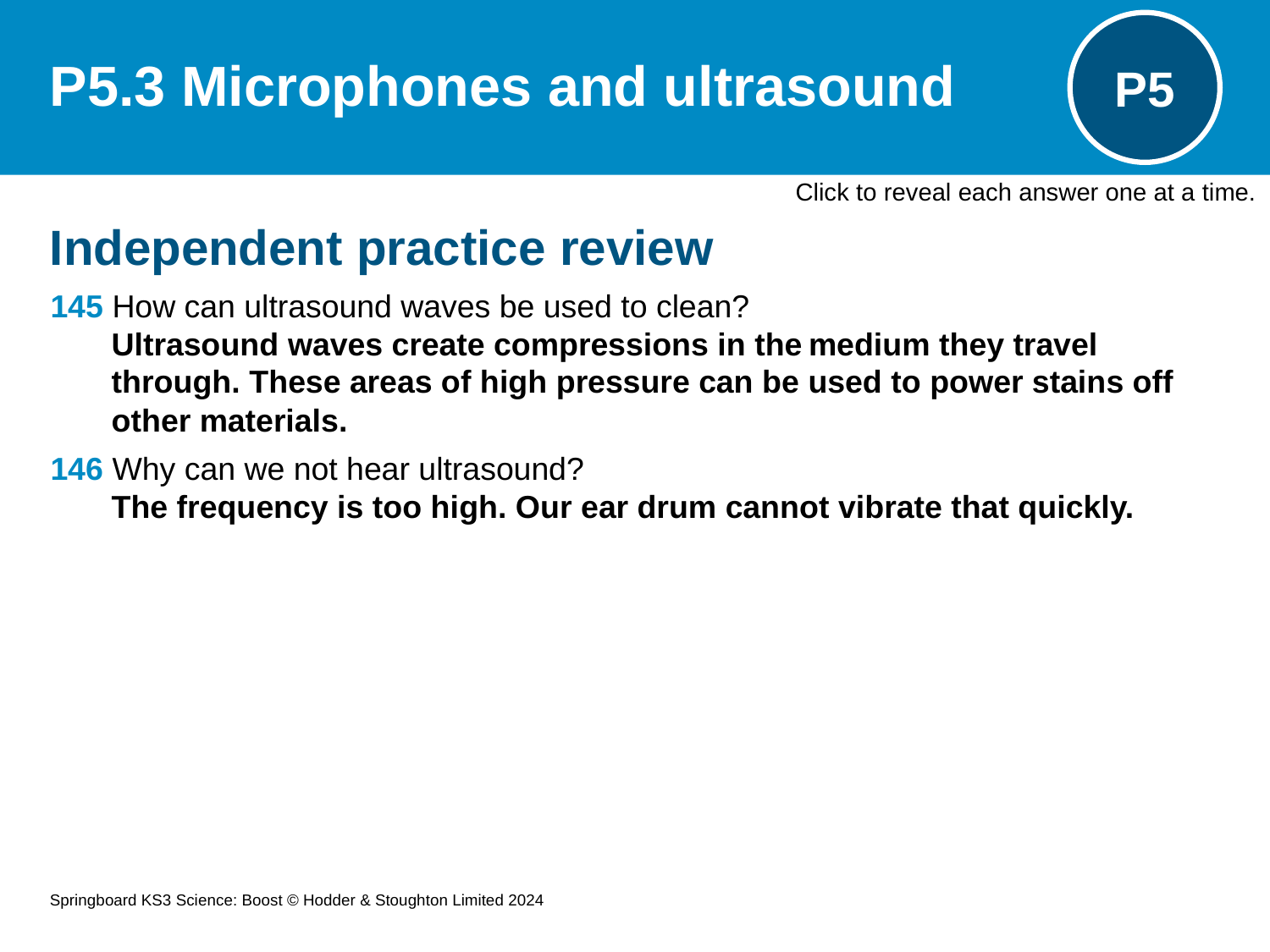

# P5.3 Microphones and ultrasound
P5
Click to reveal each answer one at a time.
Independent practice review
145	How can ultrasound waves be used to clean?
Ultrasound waves create compressions in the medium they travel through. These areas of high pressure can be used to power stains off other materials.
146	Why can we not hear ultrasound?
The frequency is too high. Our ear drum cannot vibrate that quickly.

Springboard KS3 Science: Boost © Hodder & Stoughton Limited 2024